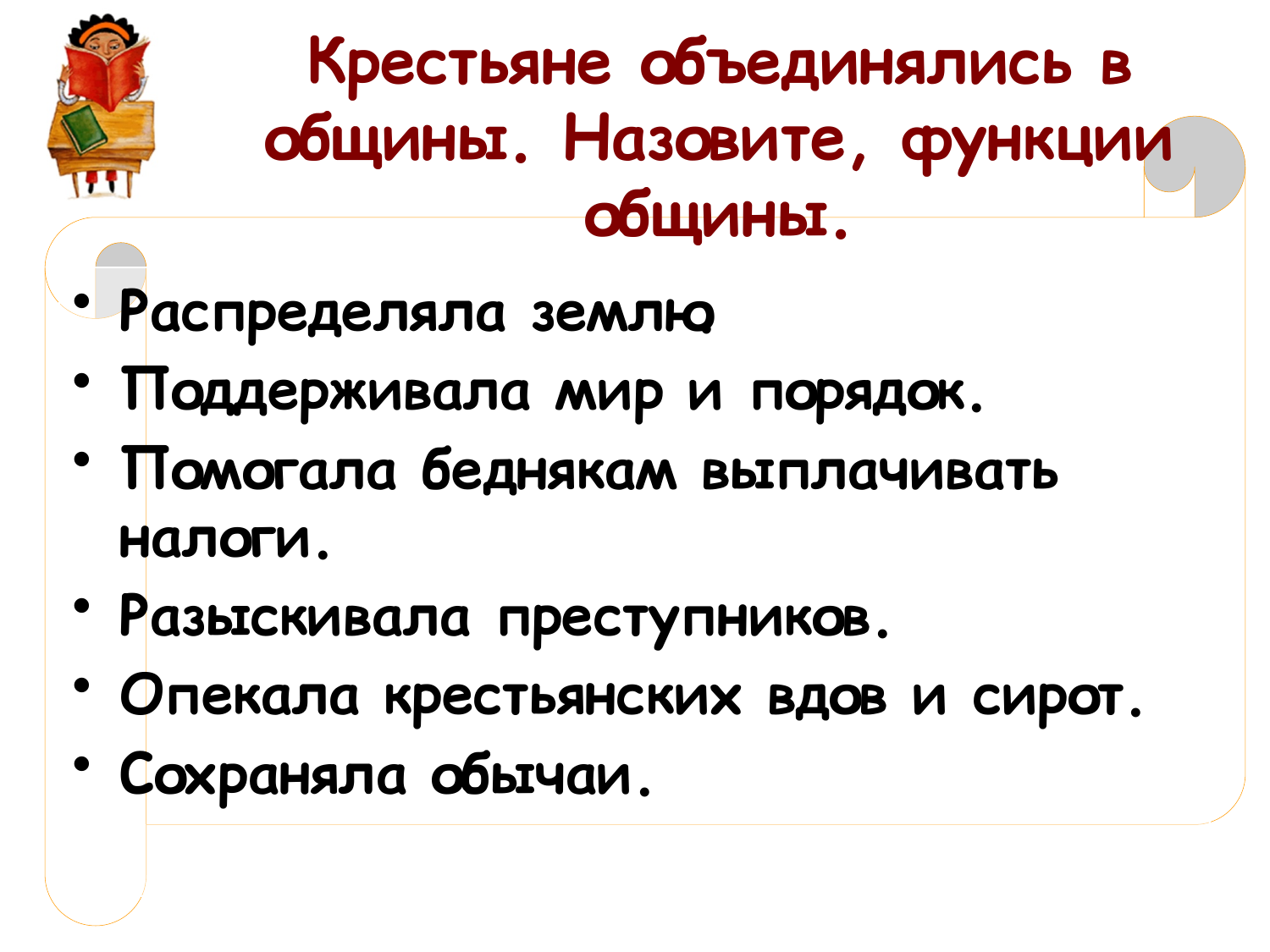

# Крестьяне объединялись в общины. Назовите, функции общины.
Распределяла землю.
Поддерживала мир и порядок.
Помогала беднякам выплачивать налоги.
Разыскивала преступников.
Опекала крестьянских вдов и сирот.
Сохраняла обычаи.